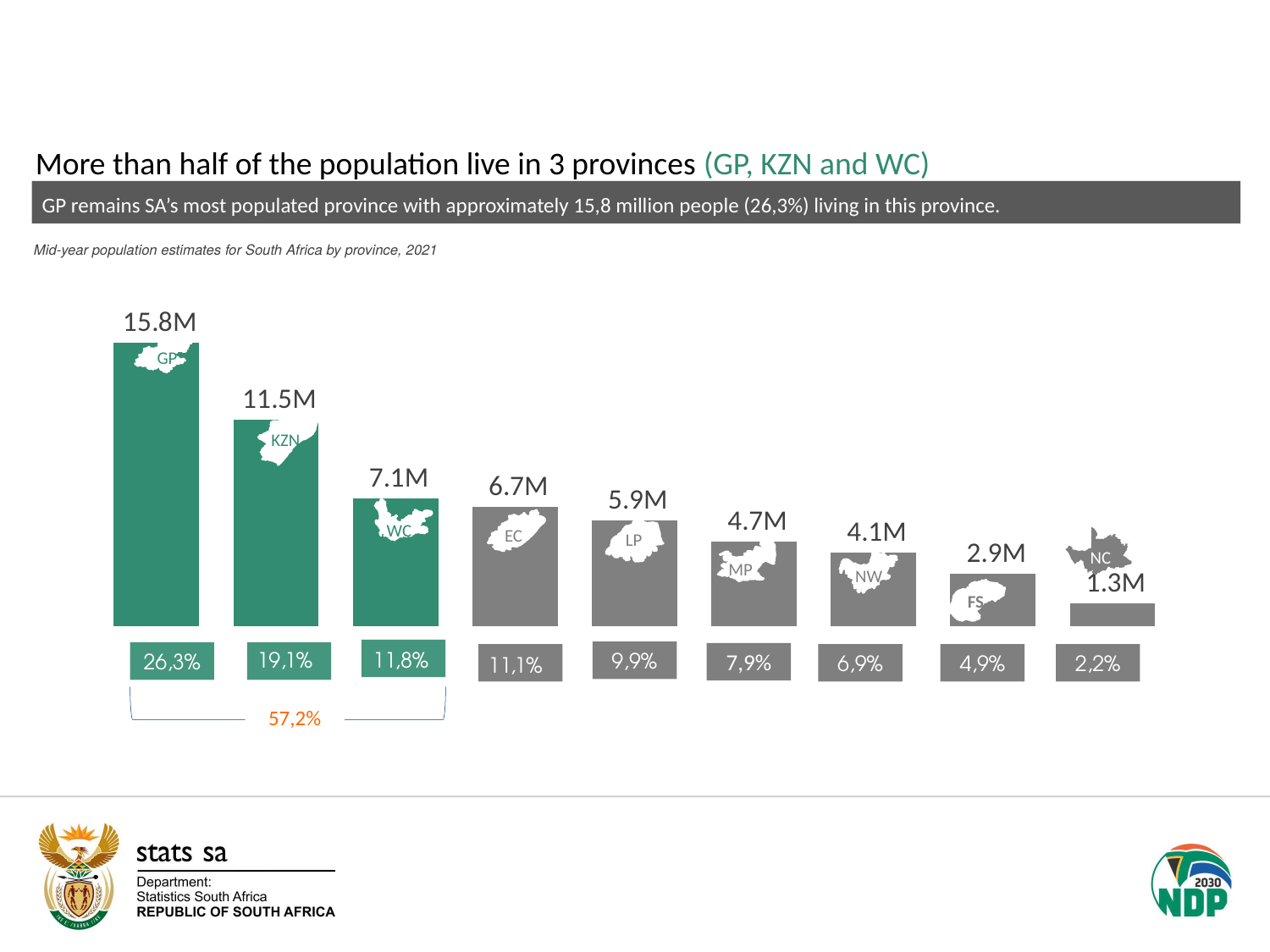

More than half of the population live in 3 provinces (GP, KZN and WC)

GP remains SA’s most populated province with approximately 15,8 million people (26,3%) living in this province.
Mid-year population estimates for South Africa by province, 2021

### Chart

| Category | Gauteng | KwaZulu-Natal | Western Cape  | Eastern Cape | Limpopo | Mpumalanga | North West | Free State | Northern Cape |
|---|---|---|---|---|---|---|---|---|---|
| Population | 15.810388 | 11.513575 | 7.113776 | 6.67659 | 5.926724 | 4.743584 | 4.122854 | 2.932441 | 1.303047 |
GP

KZN

WC
EC

LP

NC

MP

NW

FS

11,8%
19,1%
9,9%

26,3%

7,9%
6,9%

4,9%

2,2%

11,1%
57,2%
57,1%